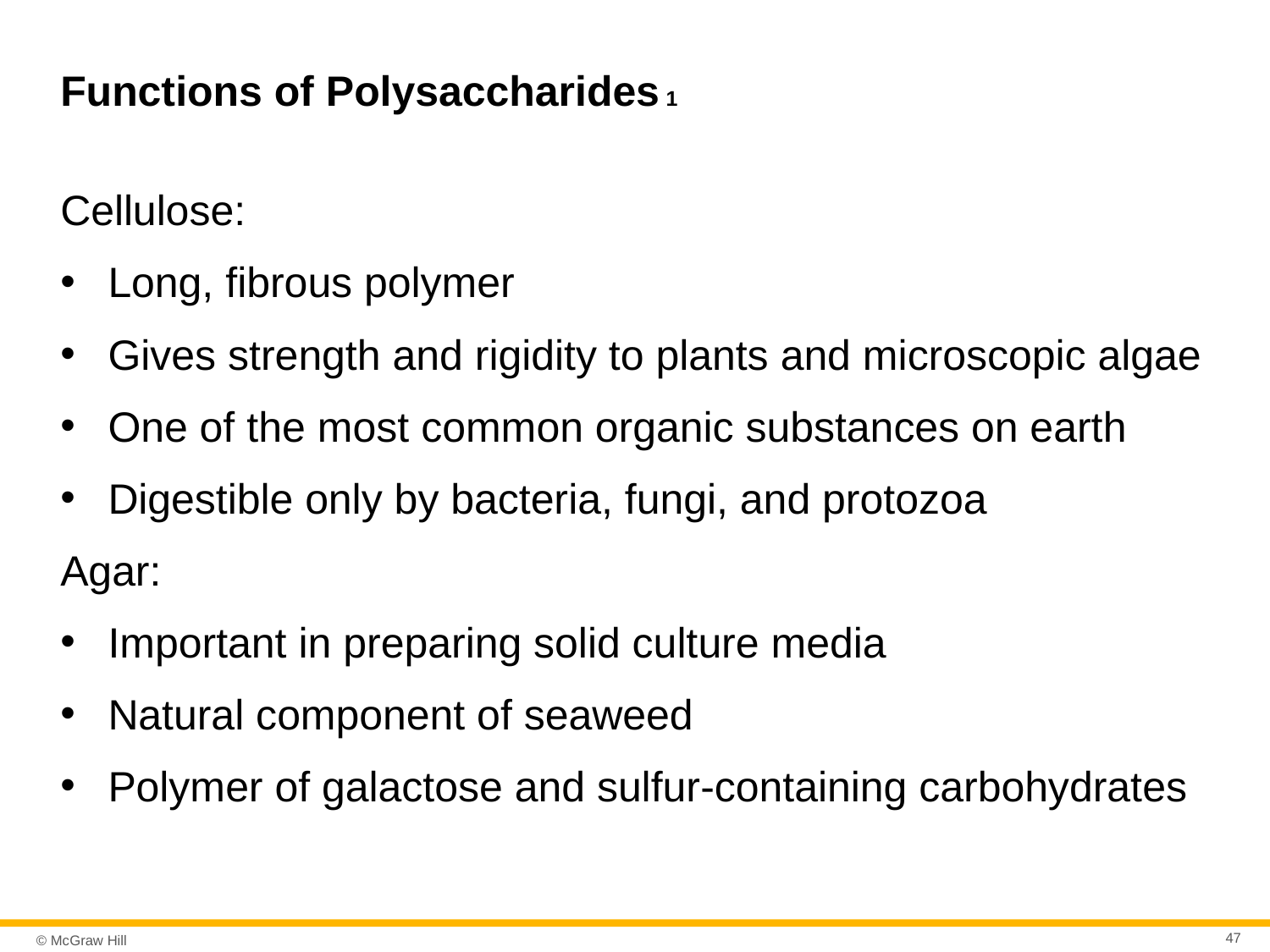

# Functions of Polysaccharides 1
Cellulose:
Long, fibrous polymer
Gives strength and rigidity to plants and microscopic algae
One of the most common organic substances on earth
Digestible only by bacteria, fungi, and protozoa
Agar:
Important in preparing solid culture media
Natural component of seaweed
Polymer of galactose and sulfur-containing carbohydrates